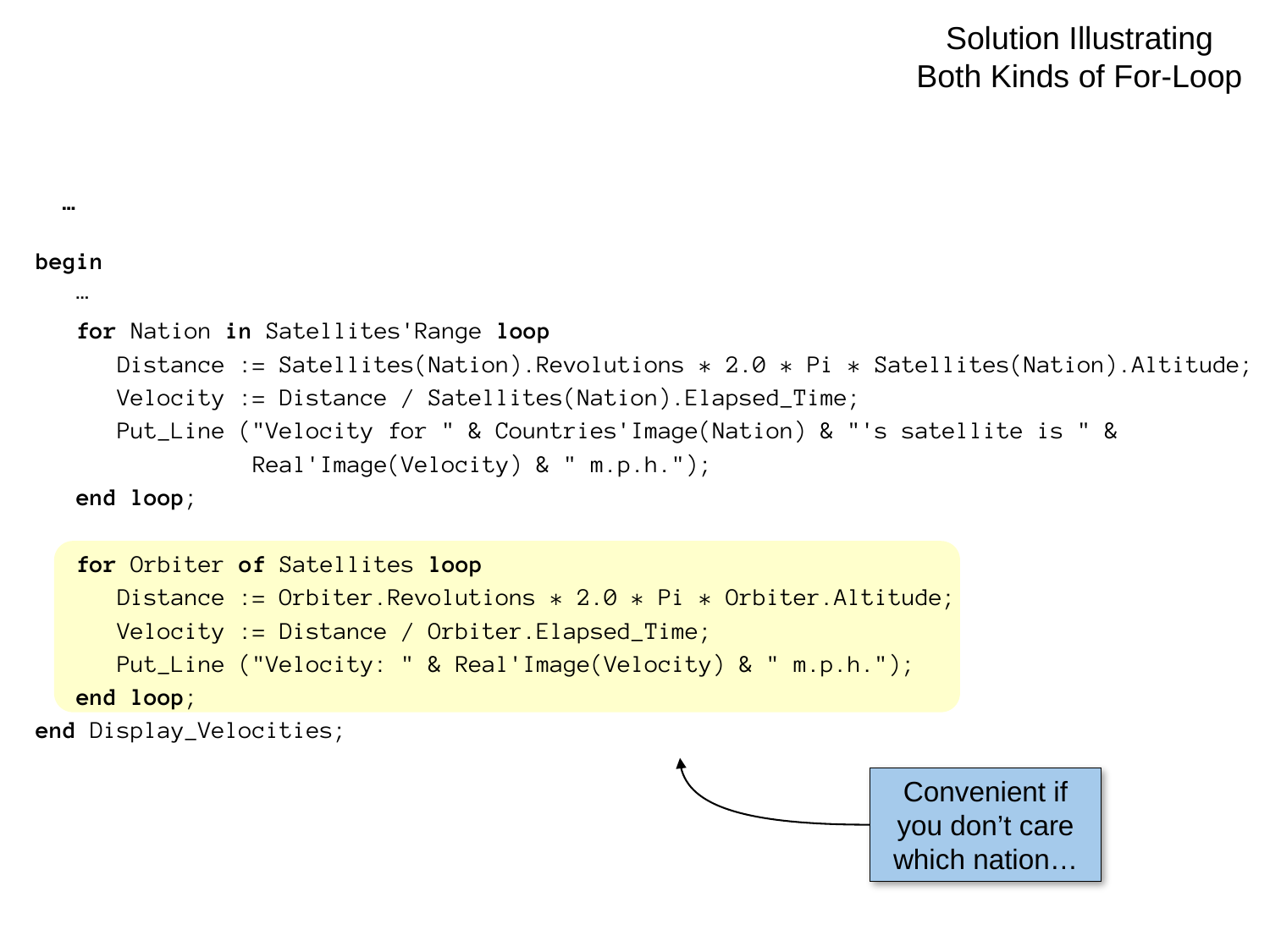

Solution Illustrating Both Kinds of For-Loop

  …

begin
   …
   for Nation in Satellites'Range loop
      Distance := Satellites(Nation).Revolutions * 2.0 * Pi * Satellites(Nation).Altitude;
      Velocity := Distance / Satellites(Nation).Elapsed_Time;
      Put_Line ("Velocity for " & Countries'Image(Nation) & "'s satellite is " &
                Real'Image(Velocity) & " m.p.h.");
   end loop;

   for Orbiter of Satellites loop
      Distance := Orbiter.Revolutions * 2.0 * Pi * Orbiter.Altitude;
      Velocity := Distance / Orbiter.Elapsed_Time;
      Put_Line ("Velocity: " & Real'Image(Velocity) & " m.p.h.");
   end loop;
end Display_Velocities;

Convenient if you don’t care which nation…